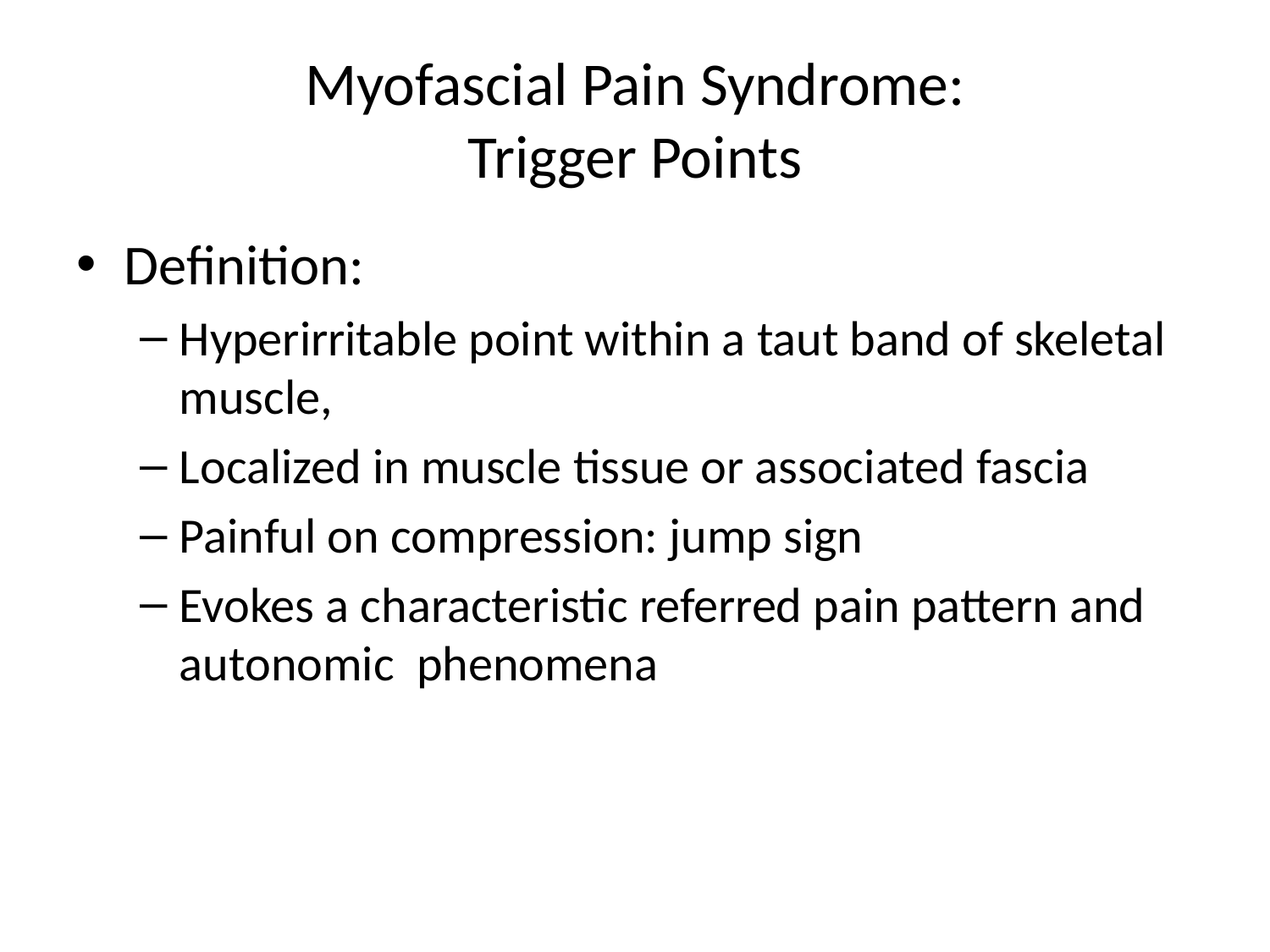

# Myofascial Pain Syndrome: Trigger Points
Definition:
Hyperirritable point within a taut band of skeletal muscle,
Localized in muscle tissue or associated fascia
Painful on compression: jump sign
Evokes a characteristic referred pain pattern and autonomic  phenomena